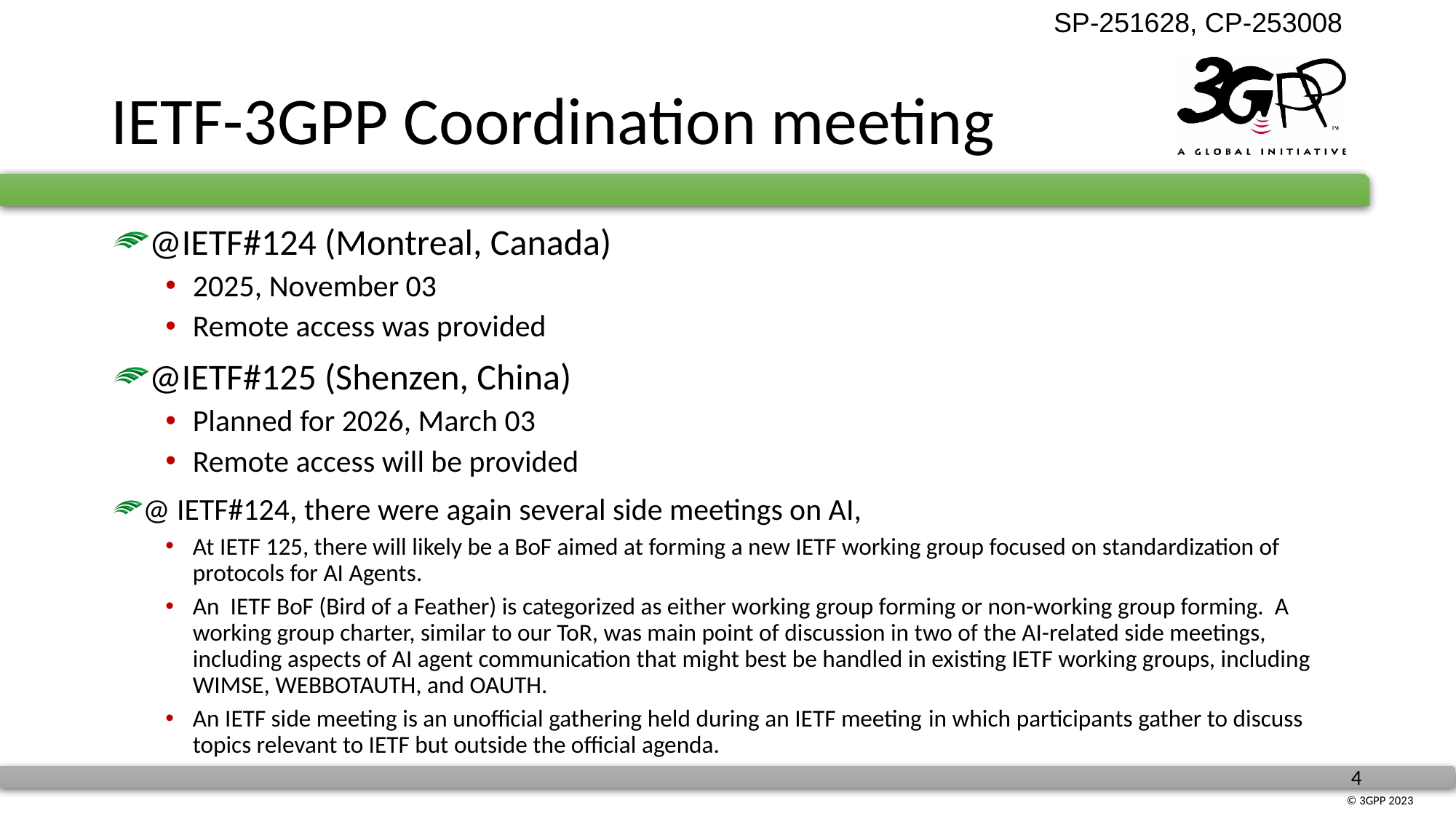

# IETF-3GPP Coordination meeting
@IETF#124 (Montreal, Canada)
2025, November 03
Remote access was provided
@IETF#125 (Shenzen, China)
Planned for 2026, March 03
Remote access will be provided
@ IETF#124, there were again several side meetings on AI,
At IETF 125, there will likely be a BoF aimed at forming a new IETF working group focused on standardization of protocols for AI Agents.
An  IETF BoF (Bird of a Feather) is categorized as either working group forming or non-working group forming.  A working group charter, similar to our ToR, was main point of discussion in two of the AI-related side meetings, including aspects of AI agent communication that might best be handled in existing IETF working groups, including WIMSE, WEBBOTAUTH, and OAUTH.
An IETF side meeting is an unofficial gathering held during an IETF meeting in which participants gather to discuss topics relevant to IETF but outside the official agenda.